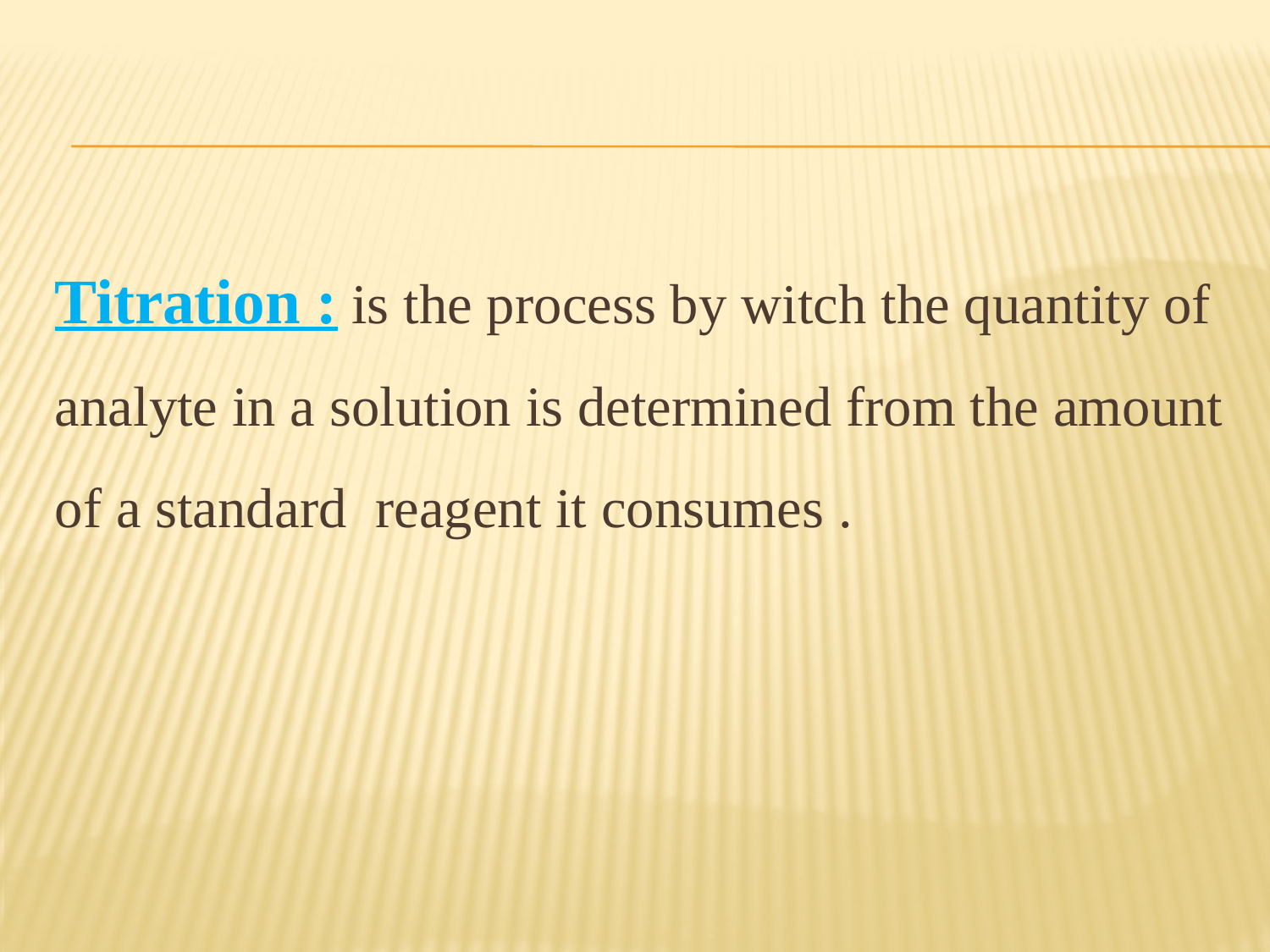

Titration : is the process by witch the quantity of analyte in a solution is determined from the amount of a standard  reagent it consumes .